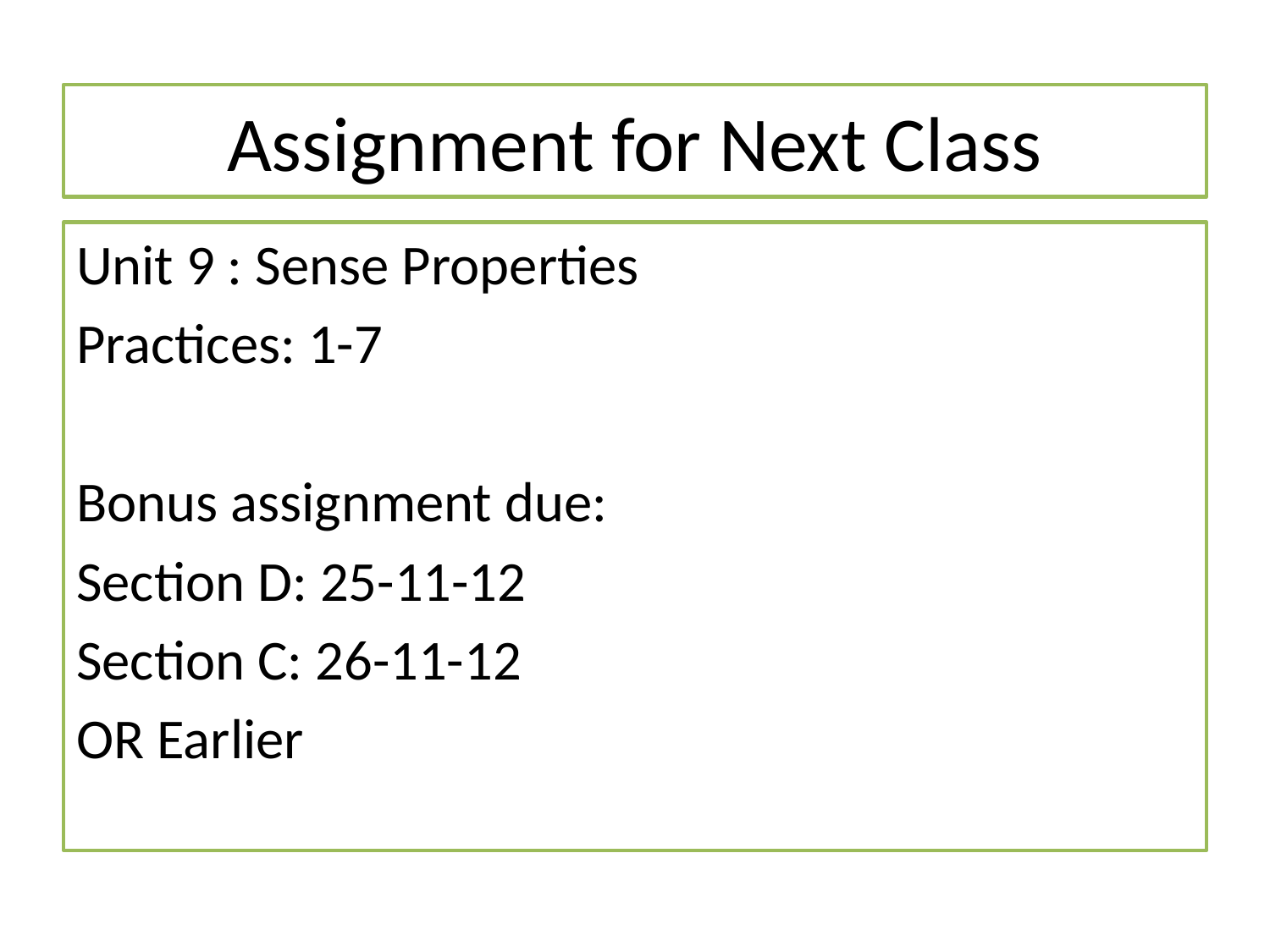

# Assignment for Next Class
Unit 9 : Sense Properties
Practices: 1-7

Bonus assignment due:
Section D: 25-11-12
Section C: 26-11-12
OR Earlier